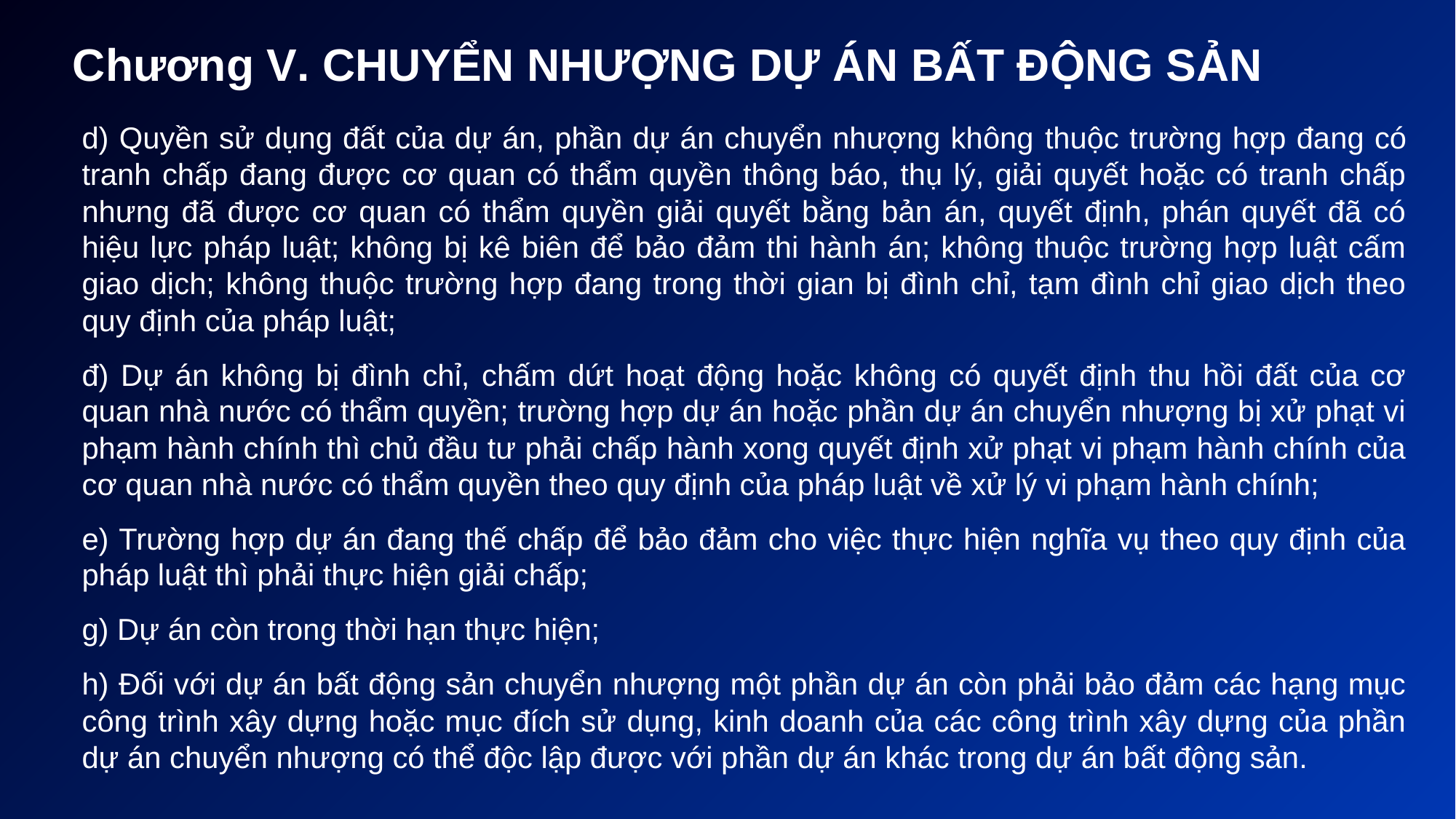

# Chương V. CHUYỂN NHƯỢNG DỰ ÁN BẤT ĐỘNG SẢN
d) Quyền sử dụng đất của dự án, phần dự án chuyển nhượng không thuộc trường hợp đang có tranh chấp đang được cơ quan có thẩm quyền thông báo, thụ lý, giải quyết hoặc có tranh chấp nhưng đã được cơ quan có thẩm quyền giải quyết bằng bản án, quyết định, phán quyết đã có hiệu lực pháp luật; không bị kê biên để bảo đảm thi hành án; không thuộc trường hợp luật cấm giao dịch; không thuộc trường hợp đang trong thời gian bị đình chỉ, tạm đình chỉ giao dịch theo quy định của pháp luật;
đ) Dự án không bị đình chỉ, chấm dứt hoạt động hoặc không có quyết định thu hồi đất của cơ quan nhà nước có thẩm quyền; trường hợp dự án hoặc phần dự án chuyển nhượng bị xử phạt vi phạm hành chính thì chủ đầu tư phải chấp hành xong quyết định xử phạt vi phạm hành chính của cơ quan nhà nước có thẩm quyền theo quy định của pháp luật về xử lý vi phạm hành chính;
e) Trường hợp dự án đang thế chấp để bảo đảm cho việc thực hiện nghĩa vụ theo quy định của pháp luật thì phải thực hiện giải chấp;
g) Dự án còn trong thời hạn thực hiện;
h) Đối với dự án bất động sản chuyển nhượng một phần dự án còn phải bảo đảm các hạng mục công trình xây dựng hoặc mục đích sử dụng, kinh doanh của các công trình xây dựng của phần dự án chuyển nhượng có thể độc lập được với phần dự án khác trong dự án bất động sản.